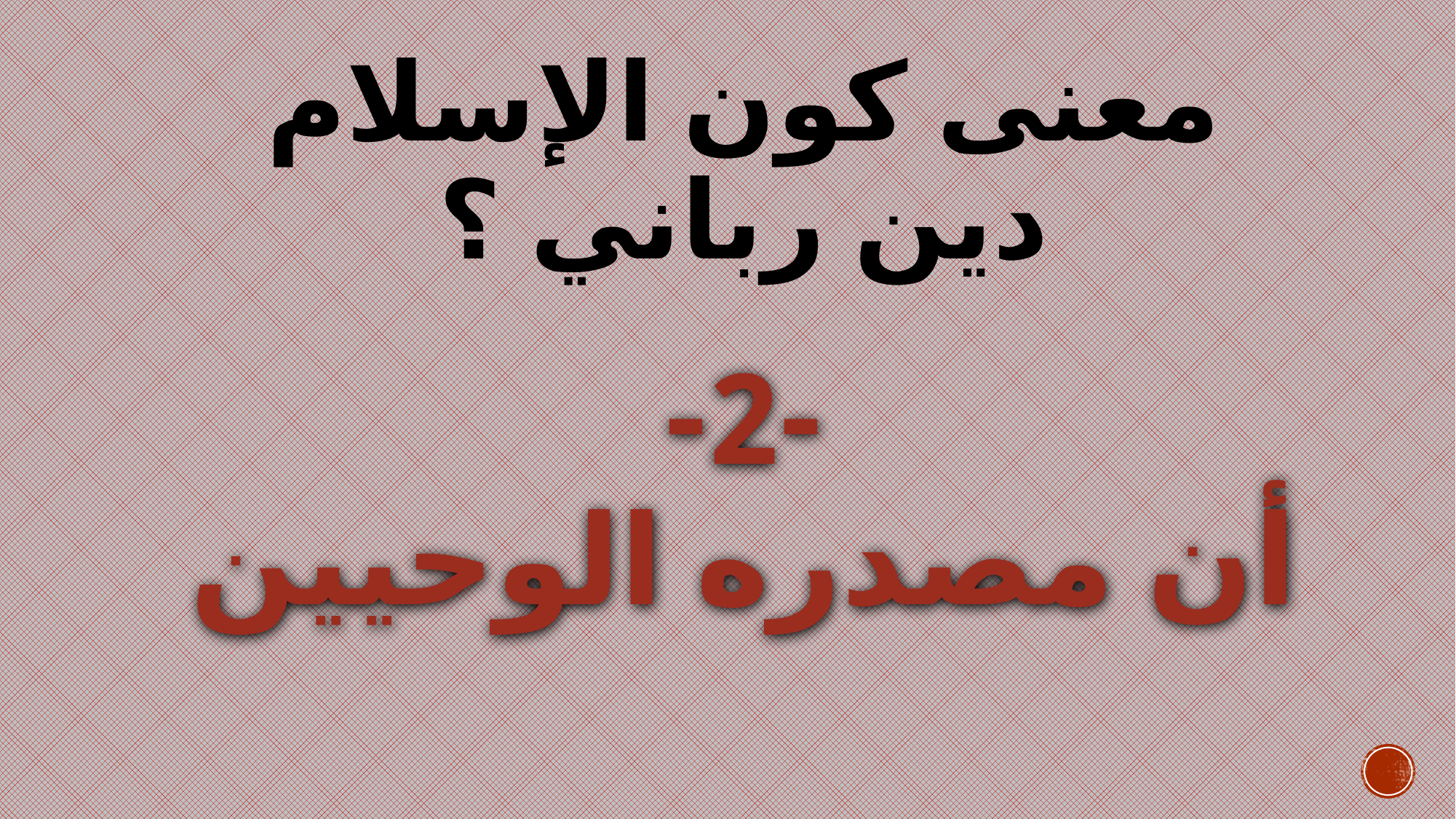

# معنى كون الإسلام دين رباني ؟

-2-
أن مصدره الوحيين